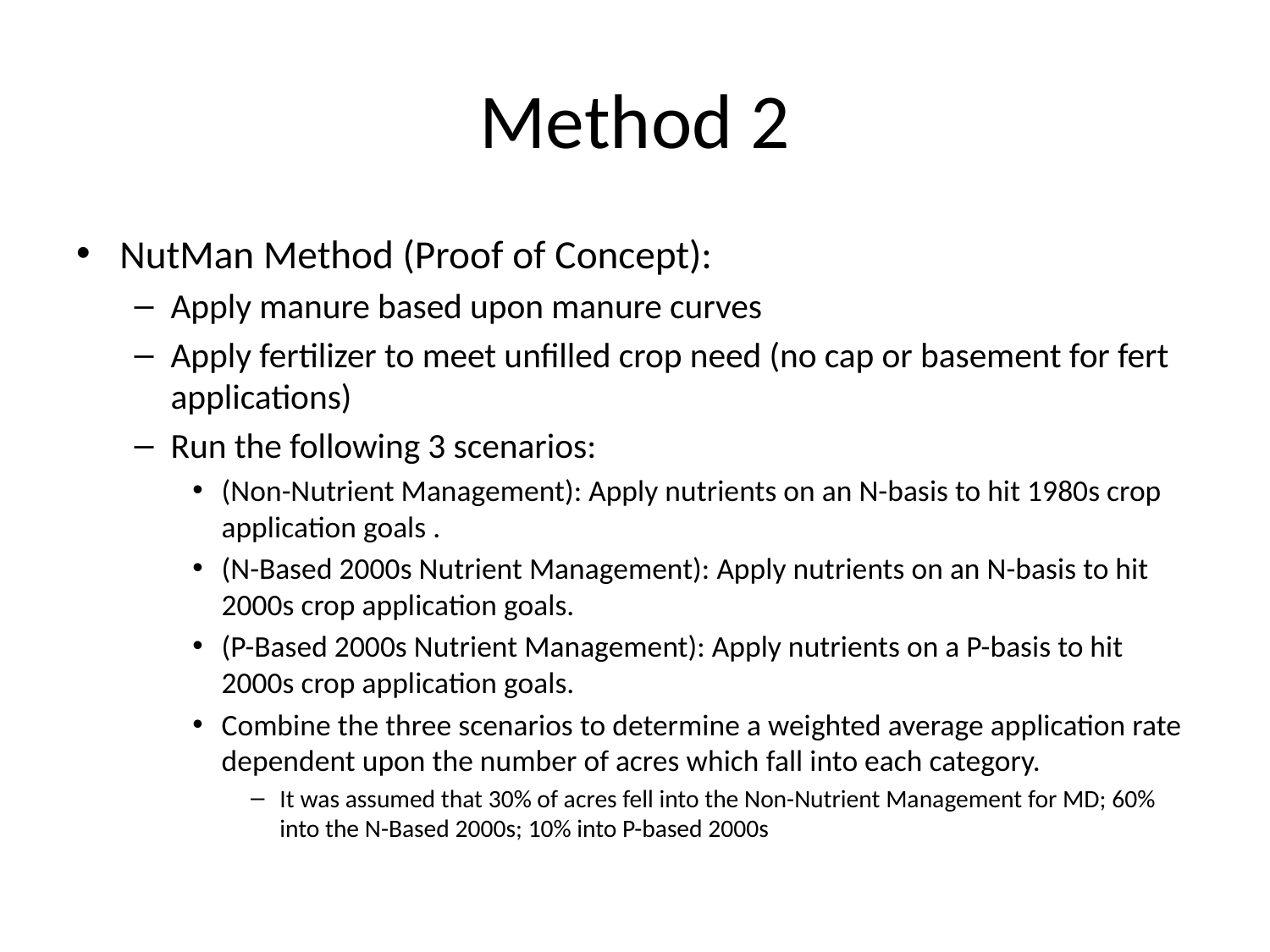

# Method 2
NutMan Method (Proof of Concept):
Apply manure based upon manure curves
Apply fertilizer to meet unfilled crop need (no cap or basement for fert applications)
Run the following 3 scenarios:
(Non-Nutrient Management): Apply nutrients on an N-basis to hit 1980s crop application goals .
(N-Based 2000s Nutrient Management): Apply nutrients on an N-basis to hit 2000s crop application goals.
(P-Based 2000s Nutrient Management): Apply nutrients on a P-basis to hit 2000s crop application goals.
Combine the three scenarios to determine a weighted average application rate dependent upon the number of acres which fall into each category.
It was assumed that 30% of acres fell into the Non-Nutrient Management for MD; 60% into the N-Based 2000s; 10% into P-based 2000s